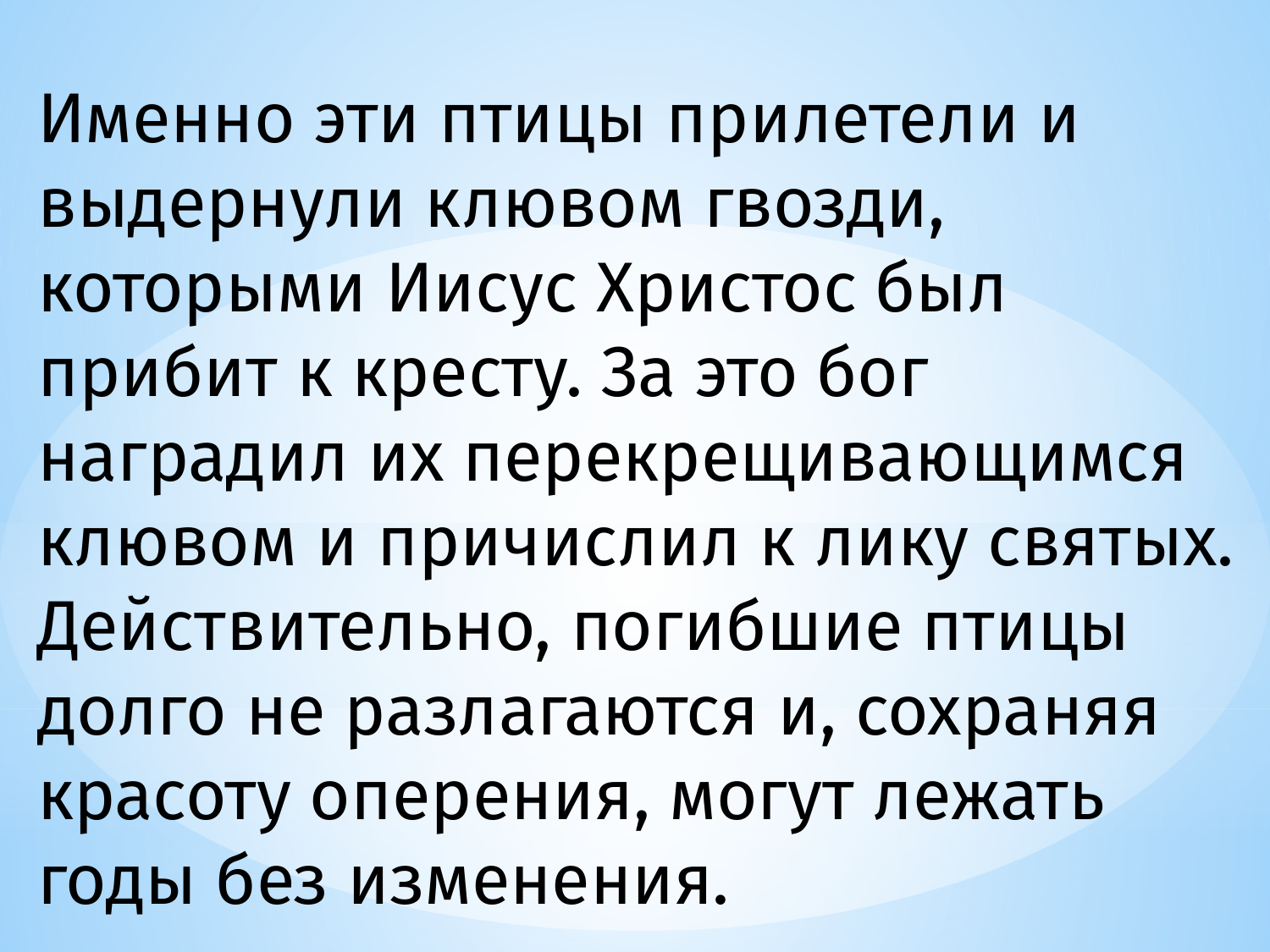

Именно эти птицы прилетели и выдернули клювом гвозди, которыми Иисус Христос был прибит к кресту. За это бог наградил их перекрещивающимся клювом и причислил к лику святых. Действительно, погибшие птицы долго не разлагаются и, сохраняя красоту оперения, могут лежать годы без изменения.